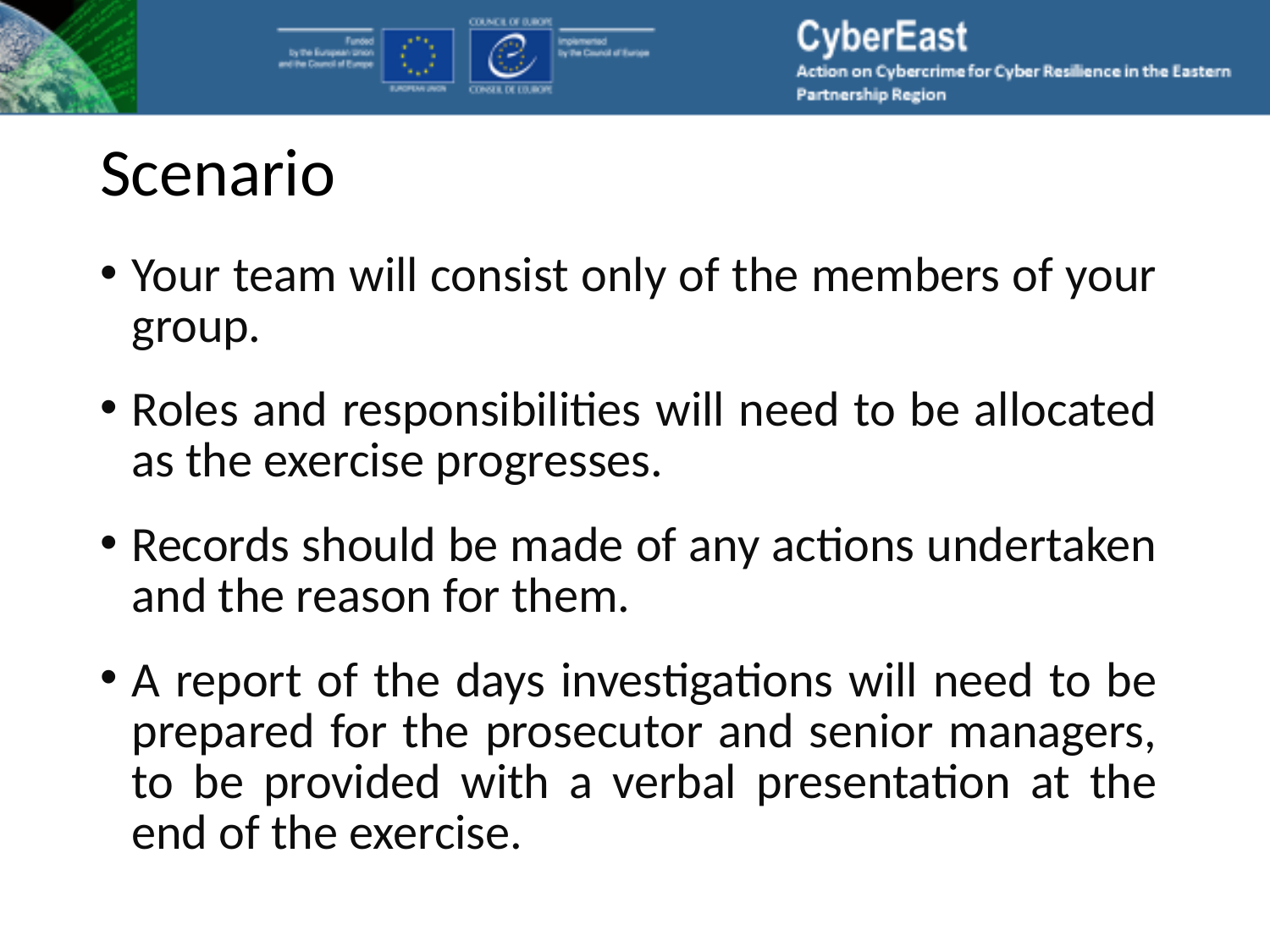

# Scenario
Your team will consist only of the members of your group.
Roles and responsibilities will need to be allocated as the exercise progresses.
Records should be made of any actions undertaken and the reason for them.
A report of the days investigations will need to be prepared for the prosecutor and senior managers, to be provided with a verbal presentation at the end of the exercise.